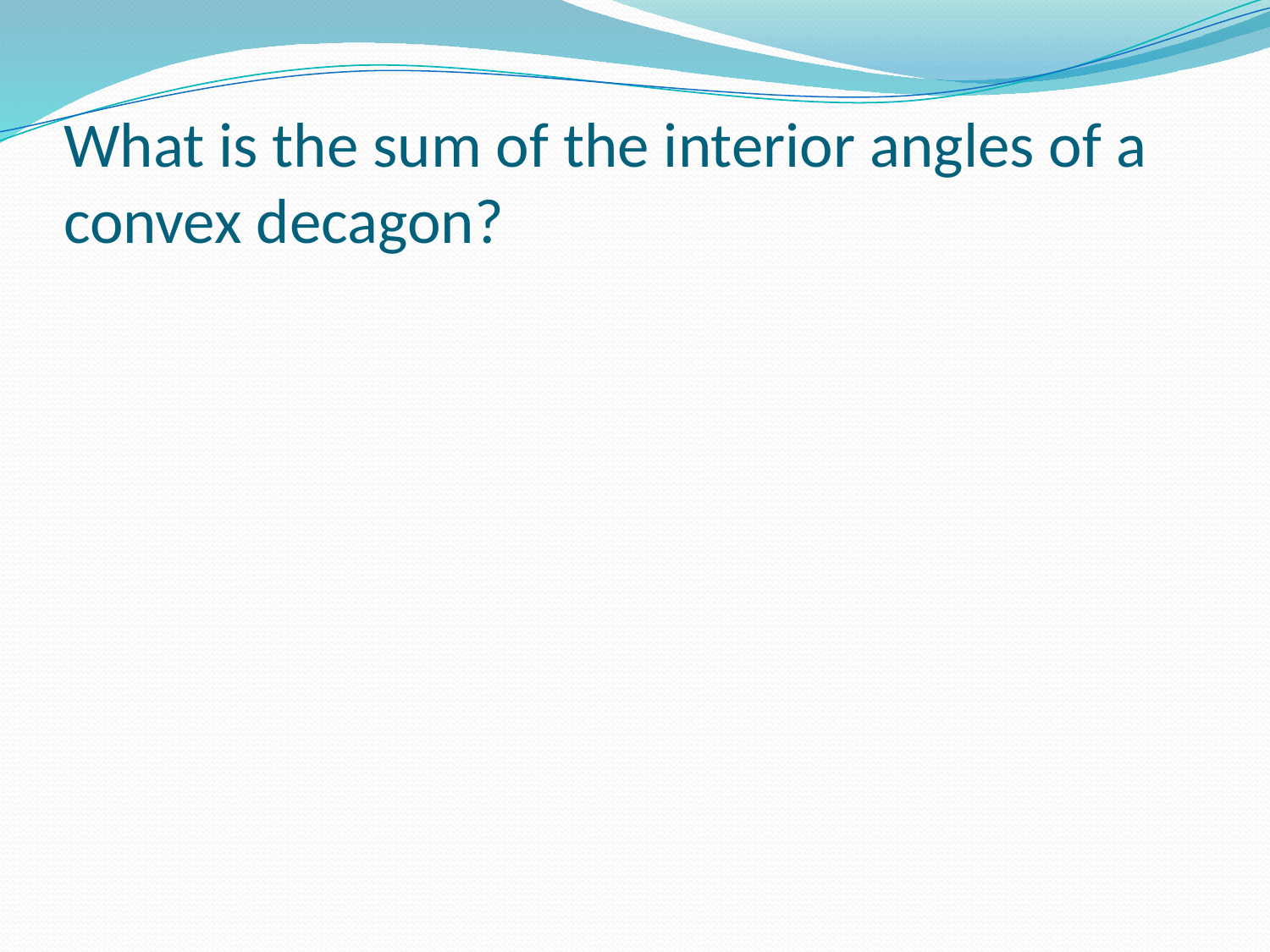

# What is the sum of the interior angles of a convex decagon?